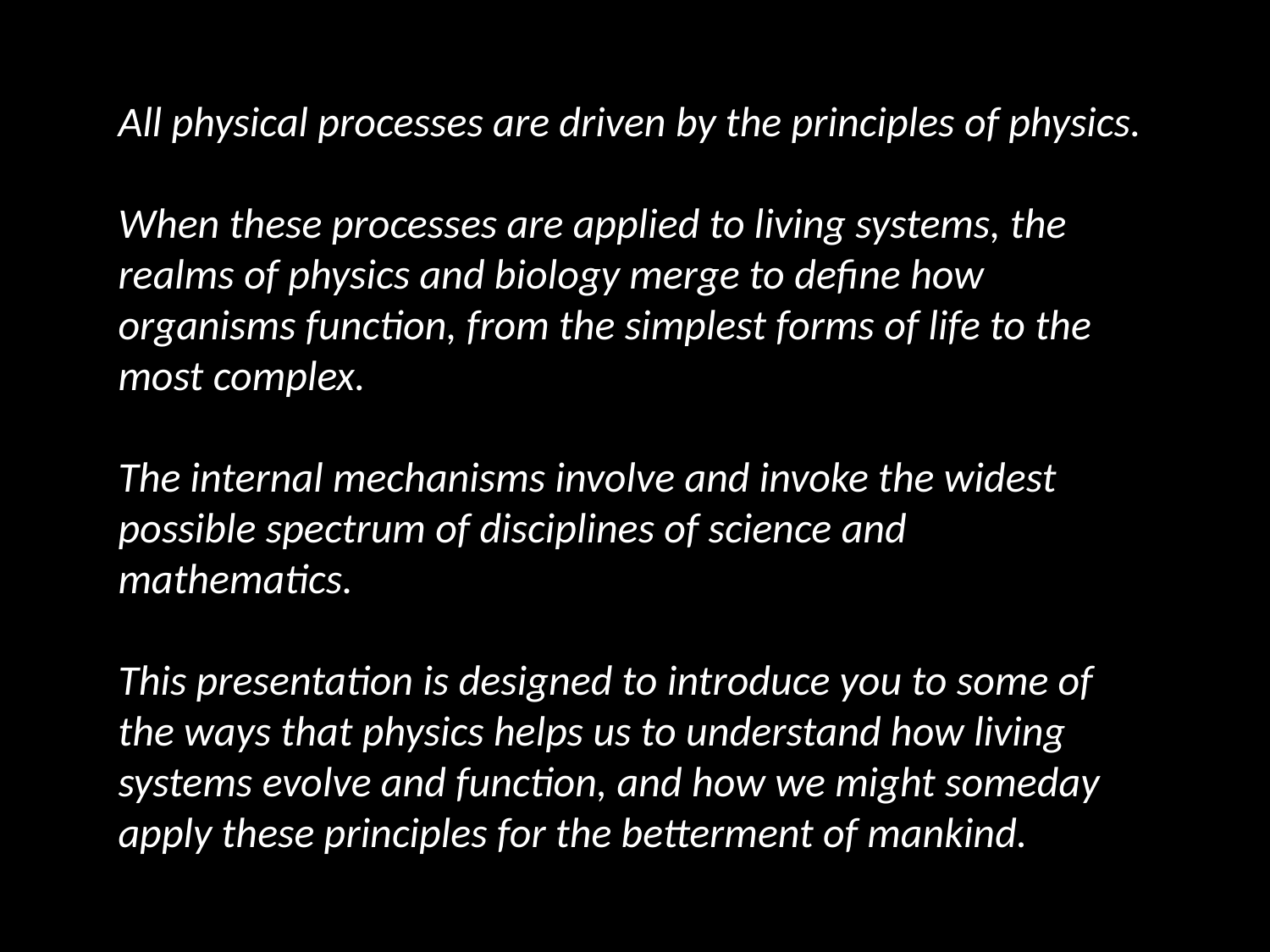

All physical processes are driven by the principles of physics.

When these processes are applied to living systems, the realms of physics and biology merge to define how organisms function, from the simplest forms of life to the most complex.

The internal mechanisms involve and invoke the widest possible spectrum of disciplines of science and mathematics.

This presentation is designed to introduce you to some of the ways that physics helps us to understand how living systems evolve and function, and how we might someday apply these principles for the betterment of mankind.